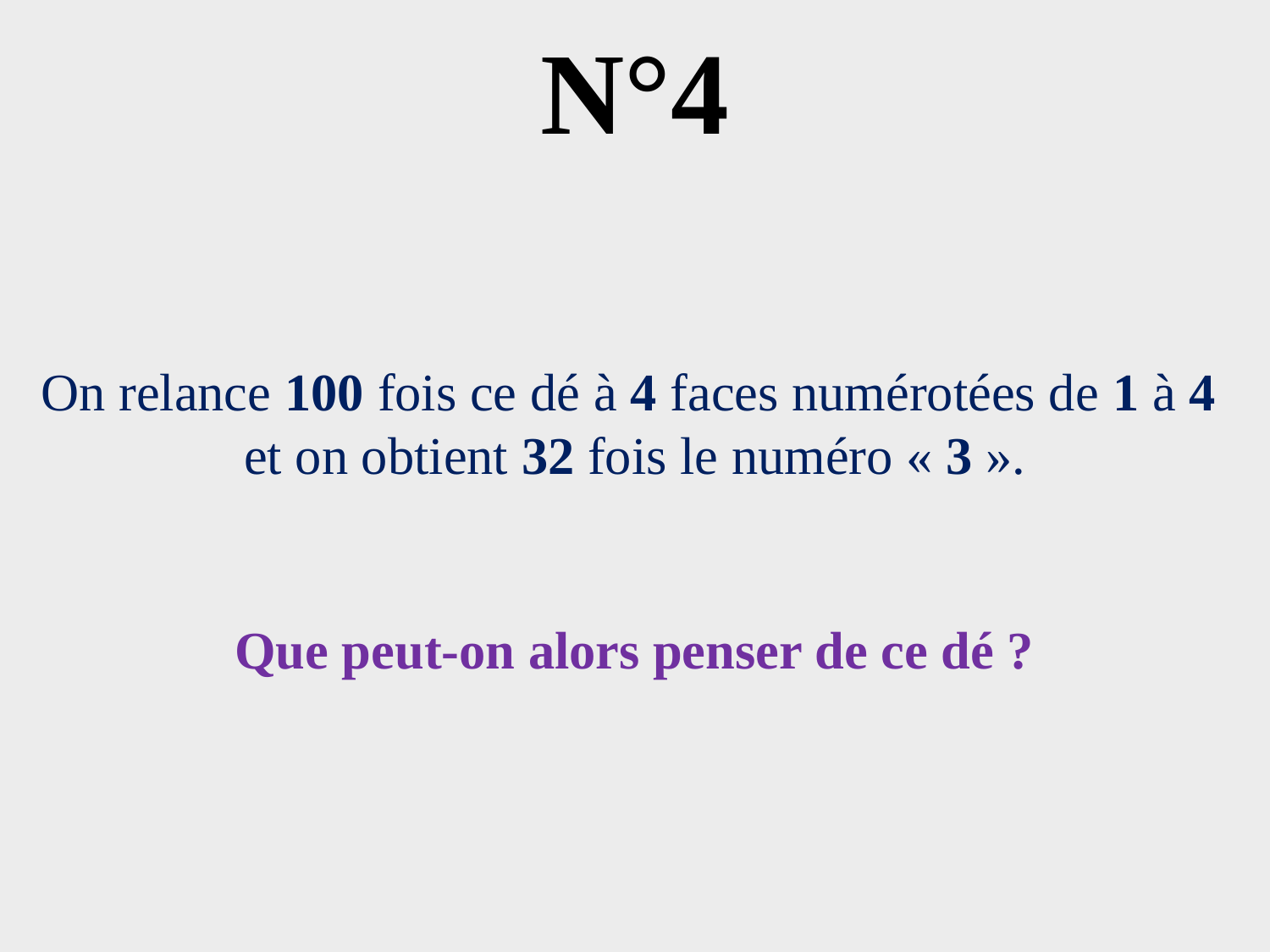

# N°4
On relance 100 fois ce dé à 4 faces numérotées de 1 à 4
et on obtient 32 fois le numéro « 3 ».

Que peut-on alors penser de ce dé ?